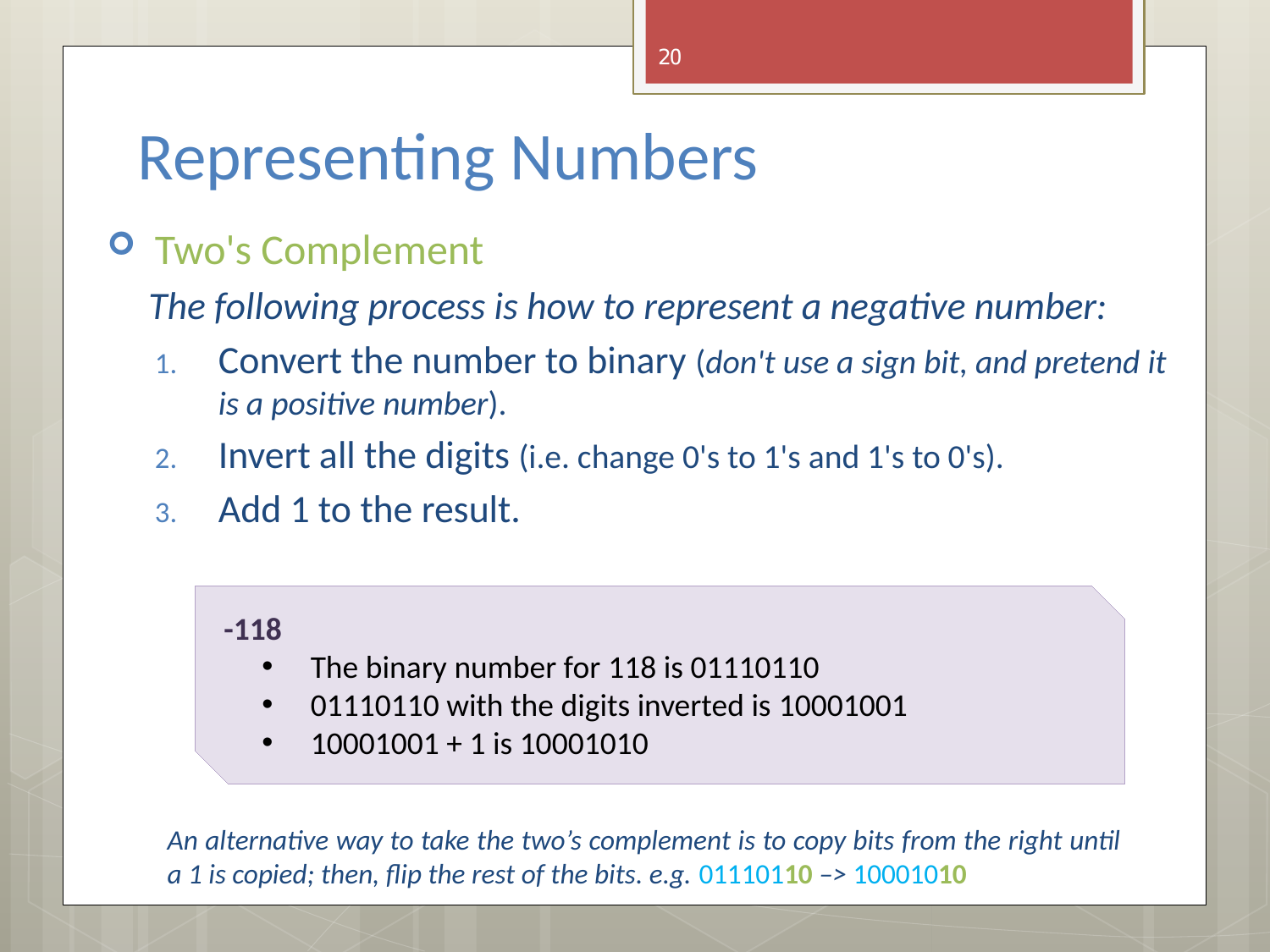

20
# Representing Numbers
 Two's Complement
The following process is how to represent a negative number:
Convert the number to binary (don't use a sign bit, and pretend it is a positive number).
Invert all the digits (i.e. change 0's to 1's and 1's to 0's).
Add 1 to the result.

-118
The binary number for 118 is 01110110
01110110 with the digits inverted is 10001001
10001001 + 1 is 10001010
An alternative way to take the two’s complement is to copy bits from the right until a 1 is copied; then, flip the rest of the bits. e.g. 01110110 –> 10001010